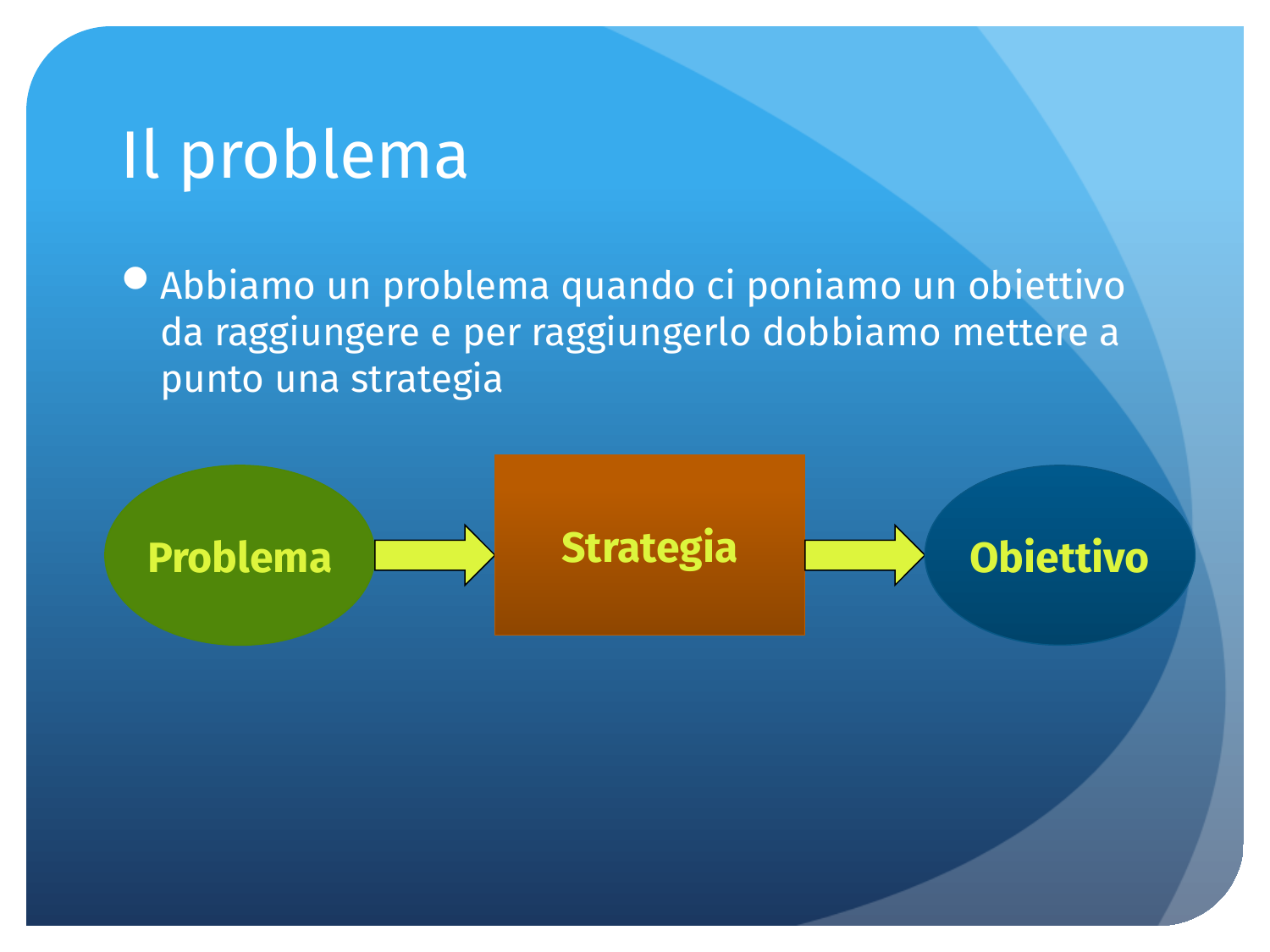

# Il problema
Abbiamo un problema quando ci poniamo un obiettivo da raggiungere e per raggiungerlo dobbiamo mettere a punto una strategia

Strategia
Problema
Obiettivo